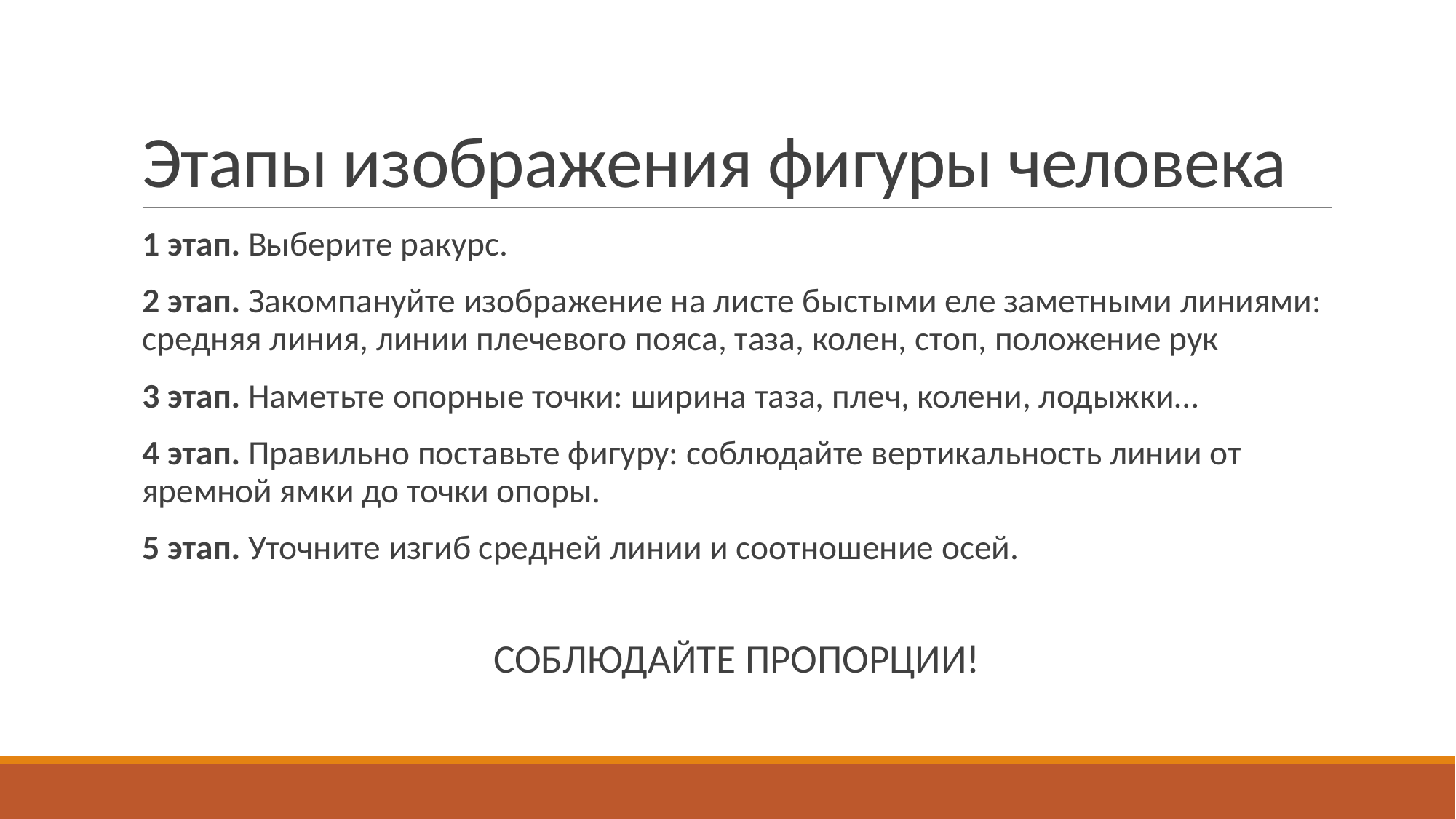

# Этапы изображения фигуры человека
1 этап. Выберите ракурс.
2 этап. Закомпануйте изображение на листе быстыми еле заметными линиями: средняя линия, линии плечевого пояса, таза, колен, стоп, положение рук
3 этап. Наметьте опорные точки: ширина таза, плеч, колени, лодыжки…
4 этап. Правильно поставьте фигуру: соблюдайте вертикальность линии от яремной ямки до точки опоры.
5 этап. Уточните изгиб средней линии и соотношение осей.

СОБЛЮДАЙТЕ ПРОПОРЦИИ!